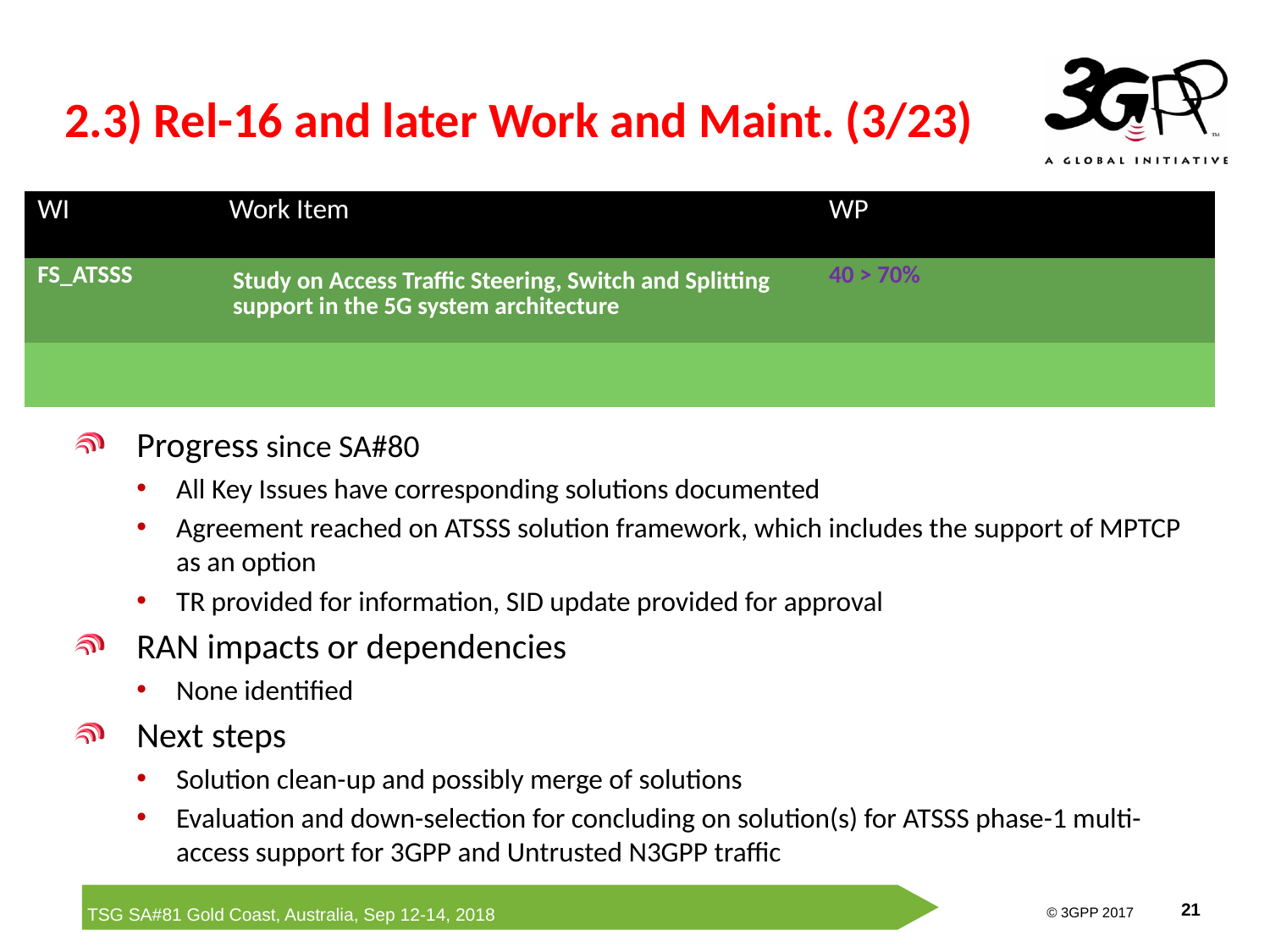

# 2.3) Rel-16 and later Work and Maint. (3/23)
| WI | Work Item | WP |  |  |
| --- | --- | --- | --- | --- |
| FS\_ATSSS | Study on Access Traffic Steering, Switch and Splitting support in the 5G system architecture | 40 > 70% |  |  |
|  |  |  |  |  |
Progress since SA#80
All Key Issues have corresponding solutions documented
Agreement reached on ATSSS solution framework, which includes the support of MPTCP as an option
TR provided for information, SID update provided for approval
RAN impacts or dependencies
None identified
Next steps
Solution clean-up and possibly merge of solutions
Evaluation and down-selection for concluding on solution(s) for ATSSS phase-1 multi-access support for 3GPP and Untrusted N3GPP traffic